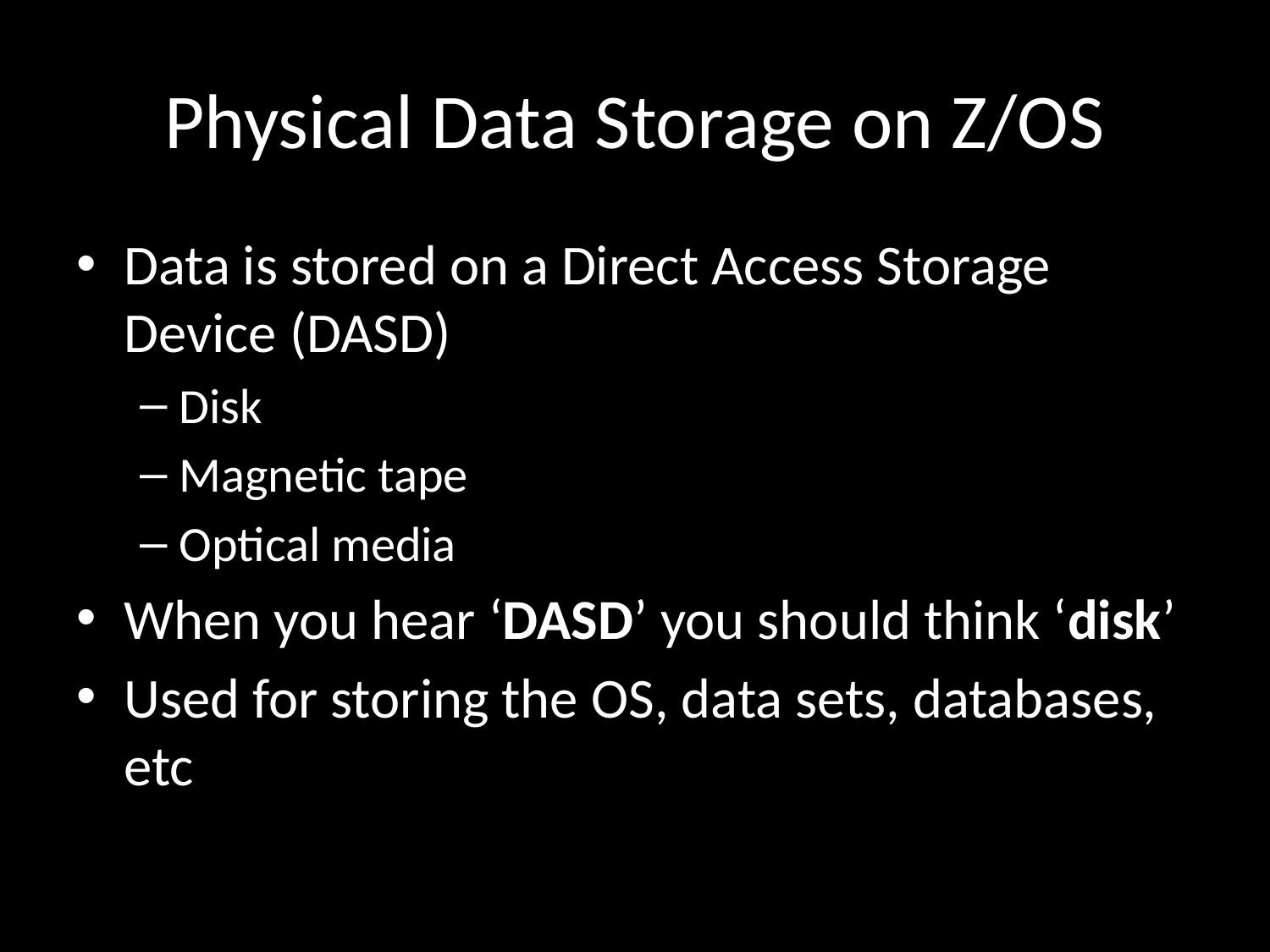

# Physical Data Storage on Z/OS
Data is stored on a Direct Access Storage Device (DASD)
Disk
Magnetic tape
Optical media
When you hear ‘DASD’ you should think ‘disk’
Used for storing the OS, data sets, databases, etc